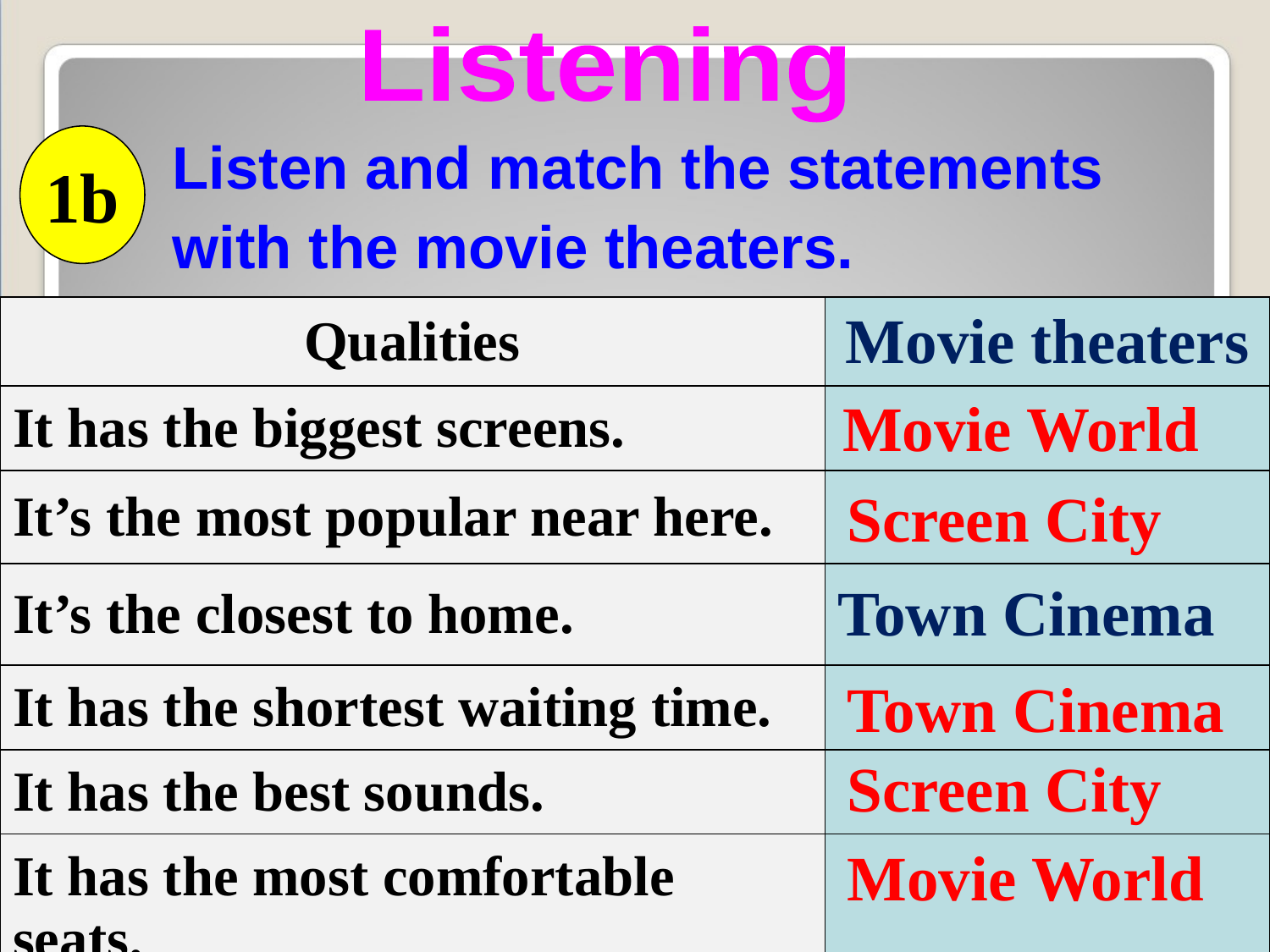

Listening
Listen and match the statements with the movie theaters.
1b
| Qualities | Movie theaters |
| --- | --- |
| It has the biggest screens. |  |
| It’s the most popular near here. |  |
| It’s the closest to home. | Town Cinema |
| It has the shortest waiting time. |  |
| It has the best sounds. |  |
| It has the most comfortable seats. |  |
Movie World
Screen City
Town Cinema
Screen City
Movie World